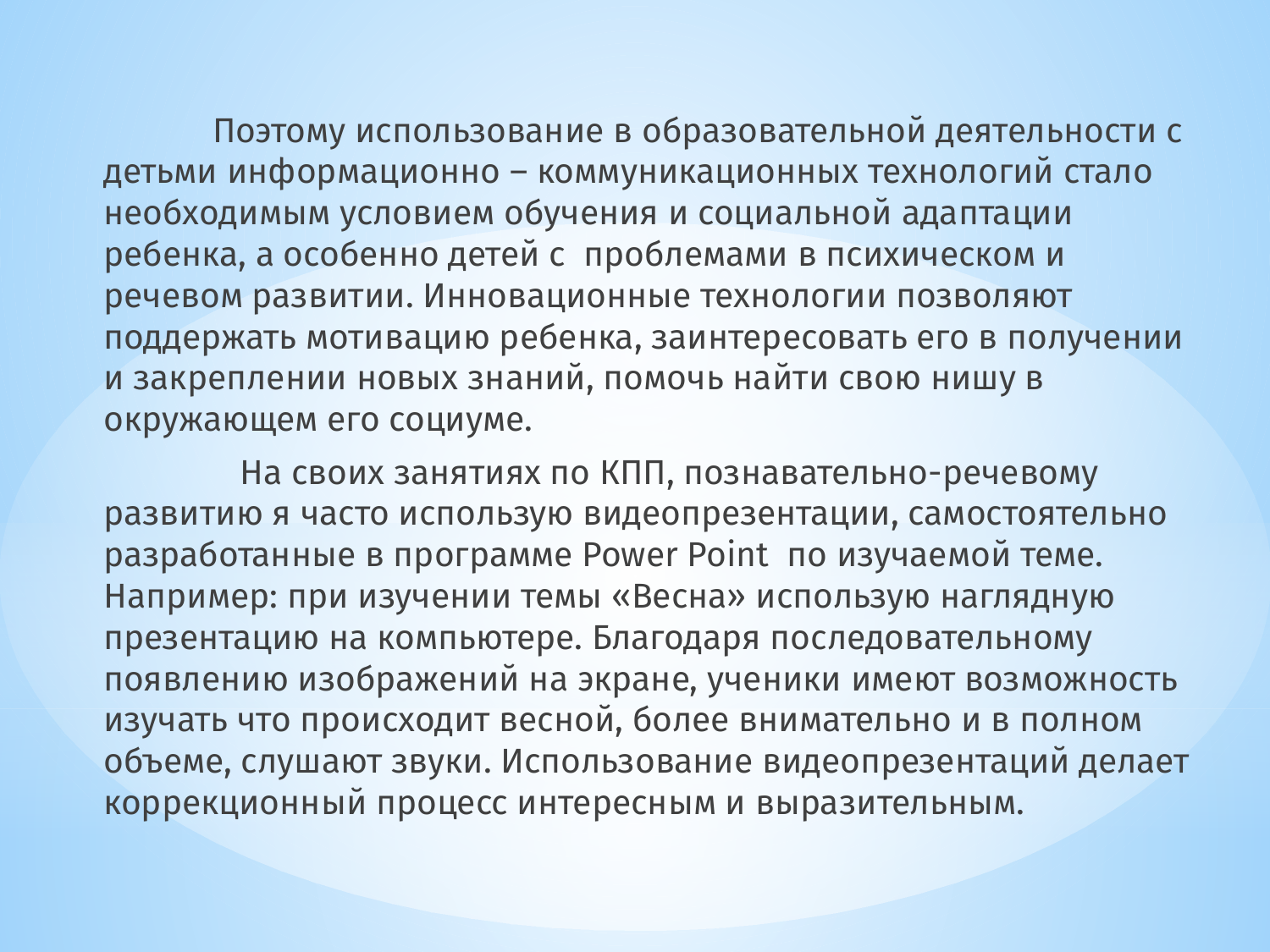

Поэтому использование в образовательной деятельности с детьми информационно – коммуникационных технологий стало необходимым условием обучения и социальной адаптации ребенка, а особенно детей с  проблемами в психическом и речевом развитии. Инновационные технологии позволяют поддержать мотивацию ребенка, заинтересовать его в получении и закреплении новых знаний, помочь найти свою нишу в окружающем его социуме.
               На своих занятиях по КПП, познавательно-речевому  развитию я часто использую видеопрезентации, самостоятельно разработанные в программе Power Point  по изучаемой теме. Например: при изучении темы «Весна» использую наглядную презентацию на компьютере. Благодаря последовательному появлению изображений на экране, ученики имеют возможность  изучать что происходит весной, более внимательно и в полном объеме, слушают звуки. Использование видеопрезентаций делает коррекционный процесс интересным и выразительным.
#